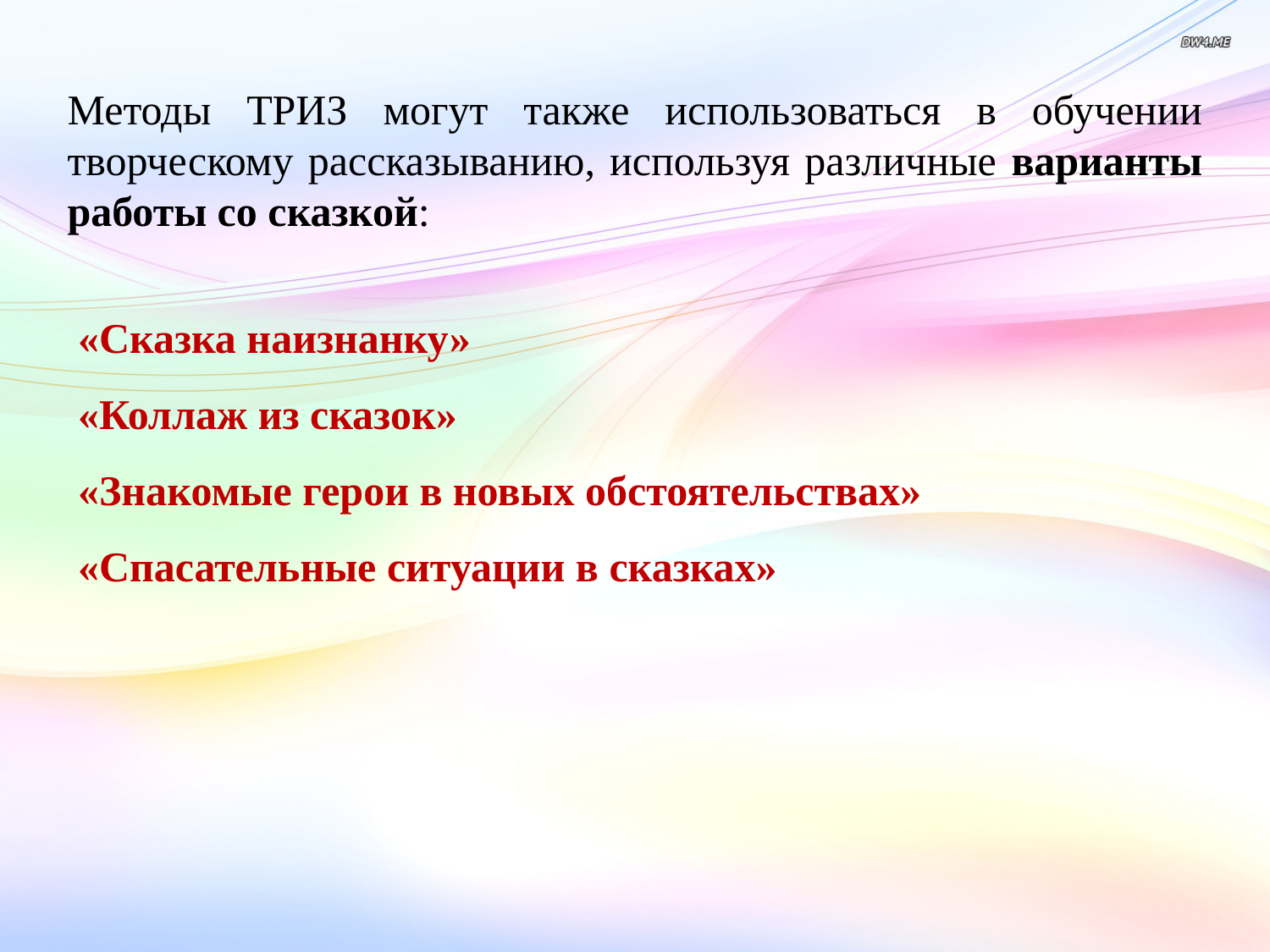

Методы ТРИЗ могут также использоваться в обучении творческому рассказыванию, используя различные варианты работы со сказкой:

 «Сказка наизнанку»
 «Коллаж из сказок»
 «Знакомые герои в новых обстоятельствах»
 «Спасательные ситуации в сказках»